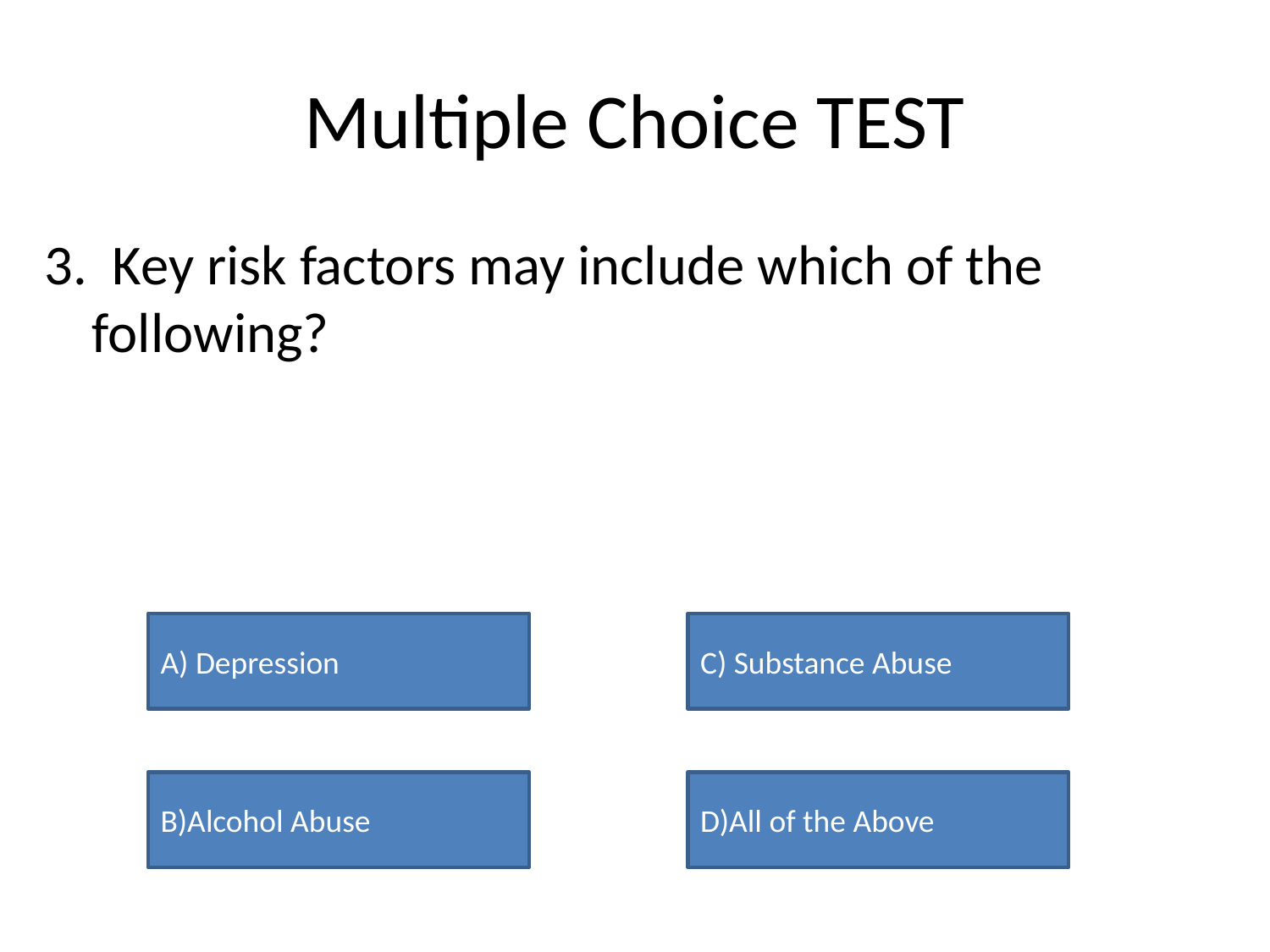

# Multiple Choice TEST
3.  Key risk factors may include which of the following?

A) Depression
C) Substance Abuse
B)Alcohol Abuse
D)All of the Above